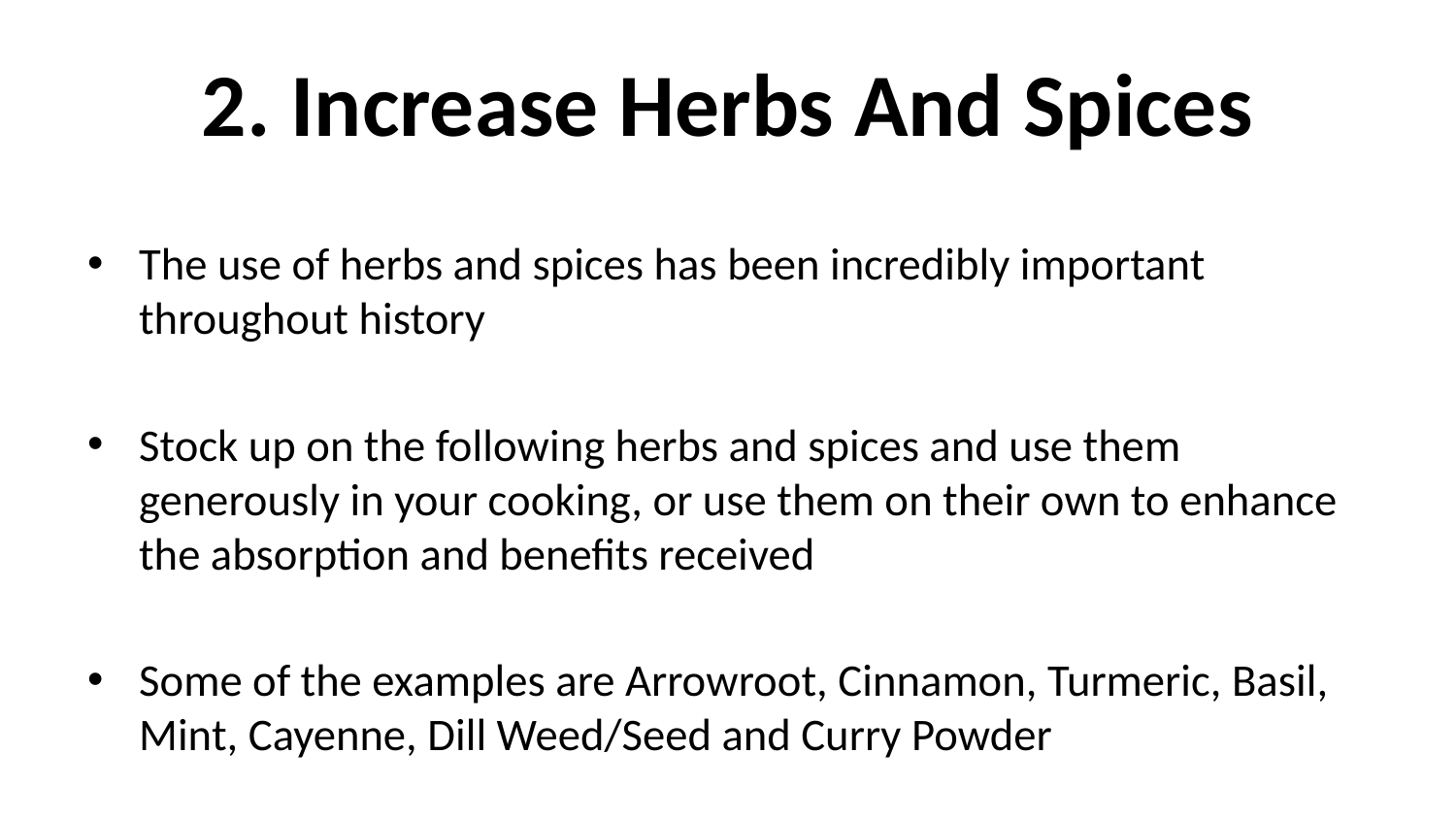

# 2. Increase Herbs And Spices
The use of herbs and spices has been incredibly important throughout history

Stock up on the following herbs and spices and use them generously in your cooking, or use them on their own to enhance the absorption and benefits received

Some of the examples are Arrowroot, Cinnamon, Turmeric, Basil, Mint, Cayenne, Dill Weed/Seed and Curry Powder